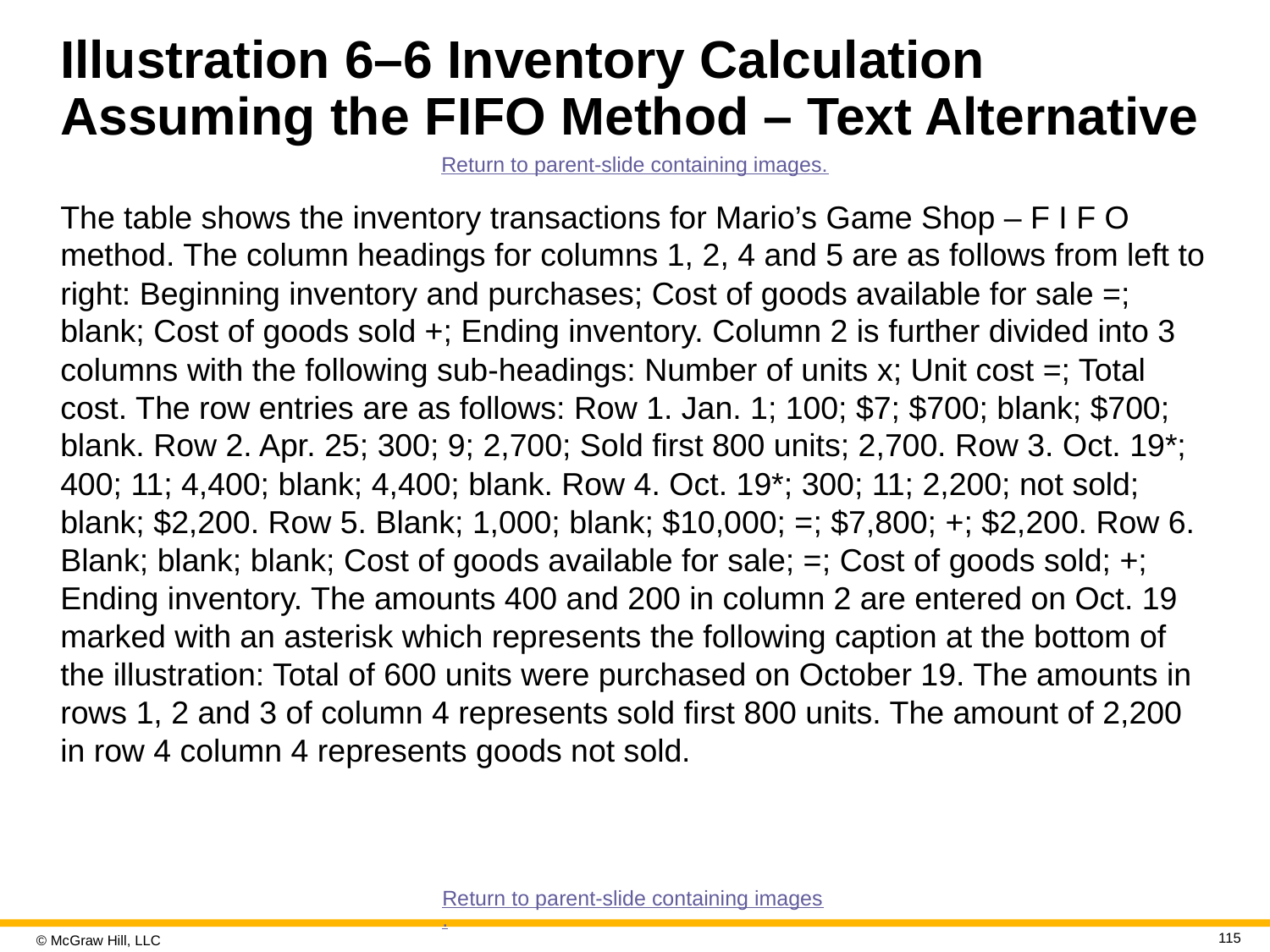

# Illustration 6–6 Inventory Calculation Assuming the F I F O Method – Text Alternative
Return to parent-slide containing images.
The table shows the inventory transactions for Mario’s Game Shop – F I F O method. The column headings for columns 1, 2, 4 and 5 are as follows from left to right: Beginning inventory and purchases; Cost of goods available for sale =; blank; Cost of goods sold +; Ending inventory. Column 2 is further divided into 3 columns with the following sub-headings: Number of units x; Unit cost =; Total cost. The row entries are as follows: Row 1. Jan. 1; 100; $7; $700; blank; $700; blank. Row 2. Apr. 25; 300; 9; 2,700; Sold first 800 units; 2,700. Row 3. Oct. 19*; 400; 11; 4,400; blank; 4,400; blank. Row 4. Oct. 19*; 300; 11; 2,200; not sold; blank; $2,200. Row 5. Blank; 1,000; blank; $10,000; =; $7,800; +; $2,200. Row 6. Blank; blank; blank; Cost of goods available for sale; =; Cost of goods sold; +; Ending inventory. The amounts 400 and 200 in column 2 are entered on Oct. 19 marked with an asterisk which represents the following caption at the bottom of the illustration: Total of 600 units were purchased on October 19. The amounts in rows 1, 2 and 3 of column 4 represents sold first 800 units. The amount of 2,200 in row 4 column 4 represents goods not sold.
Return to parent-slide containing images.
115